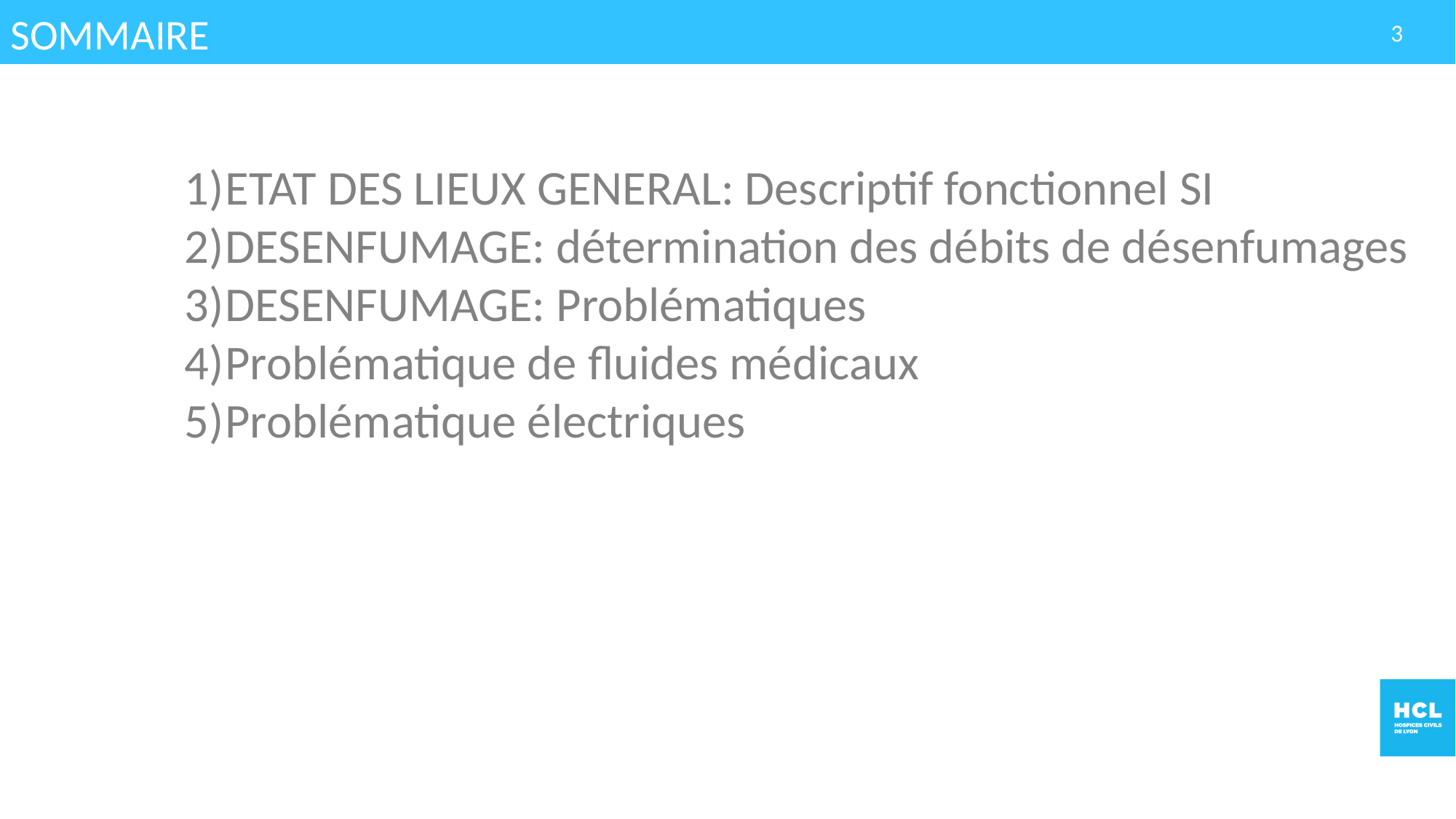

SOMMAIRE
3
ETAT DES LIEUX GENERAL: Descriptif fonctionnel SI
DESENFUMAGE: détermination des débits de désenfumages
DESENFUMAGE: Problématiques
Problématique de fluides médicaux
Problématique électriques